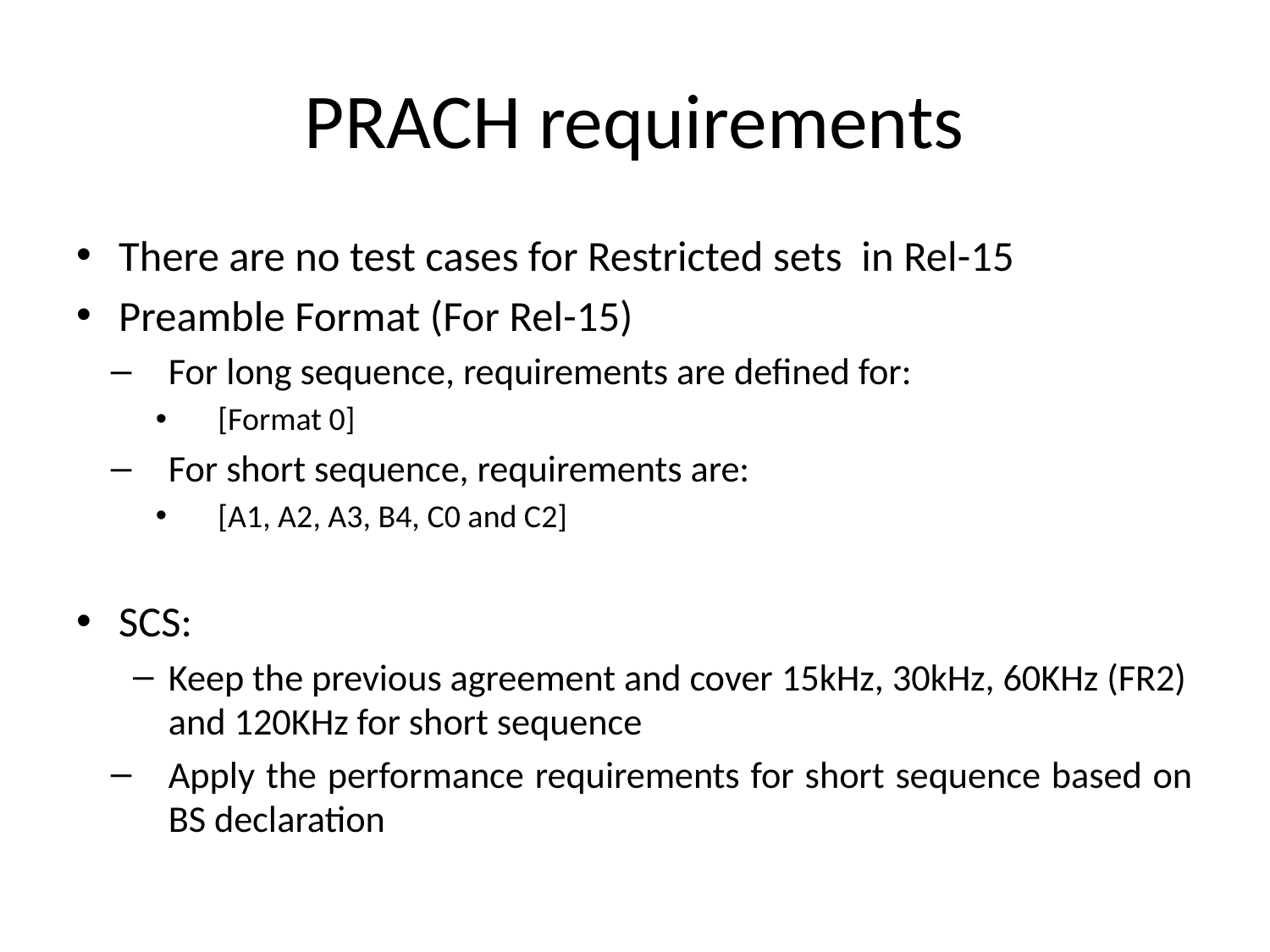

# PRACH requirements
There are no test cases for Restricted sets  in Rel-15
Preamble Format (For Rel-15)
For long sequence, requirements are defined for:
[Format 0]
For short sequence, requirements are:
[A1, A2, A3, B4, C0 and C2]

SCS:
Keep the previous agreement and cover 15kHz, 30kHz, 60KHz (FR2) and 120KHz for short sequence
Apply the performance requirements for short sequence based on BS declaration